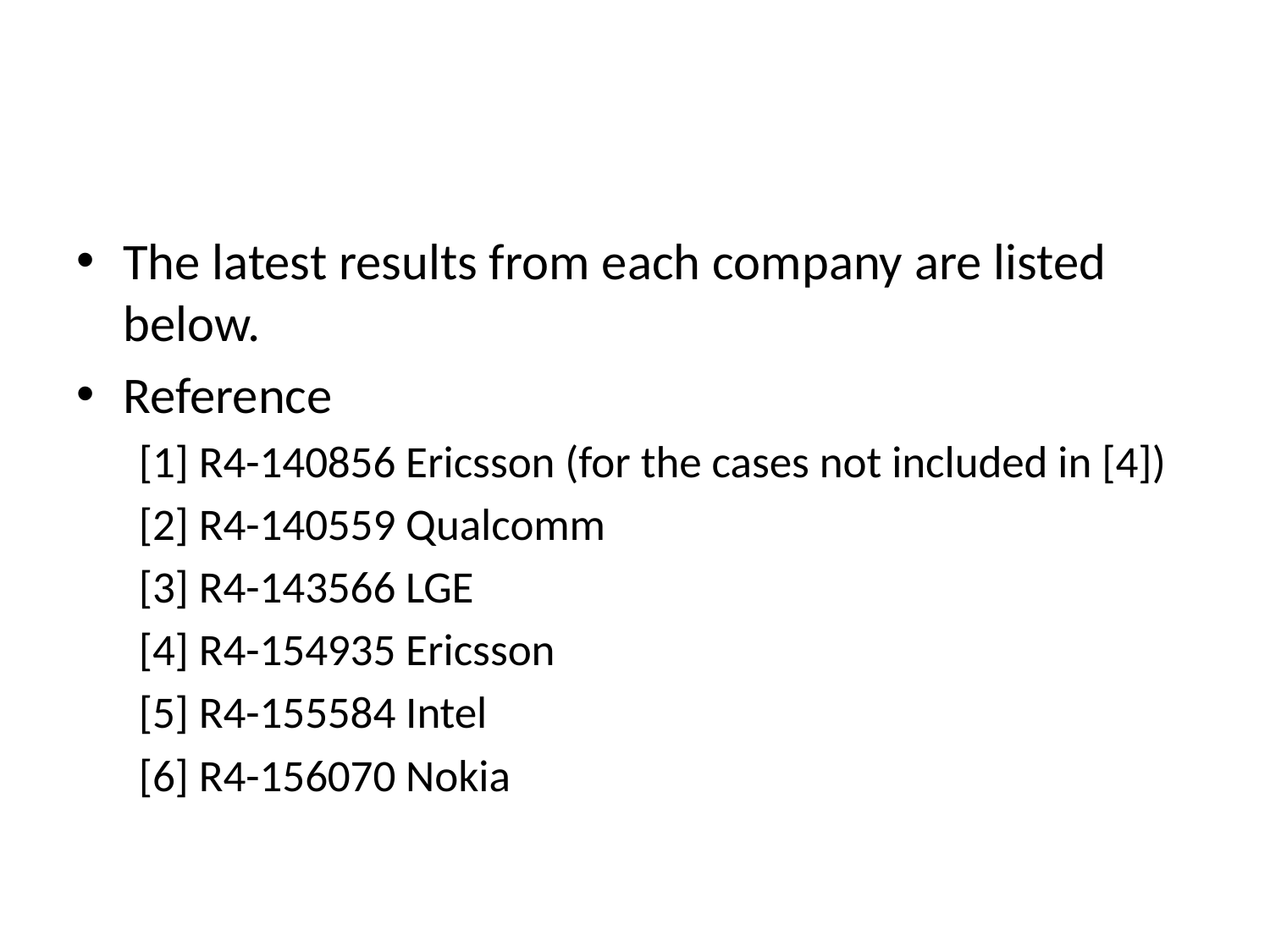

The latest results from each company are listed below.
Reference
[1] R4-140856 Ericsson (for the cases not included in [4])
[2] R4-140559 Qualcomm
[3] R4-143566 LGE
[4] R4-154935 Ericsson
[5] R4-155584 Intel
[6] R4-156070 Nokia